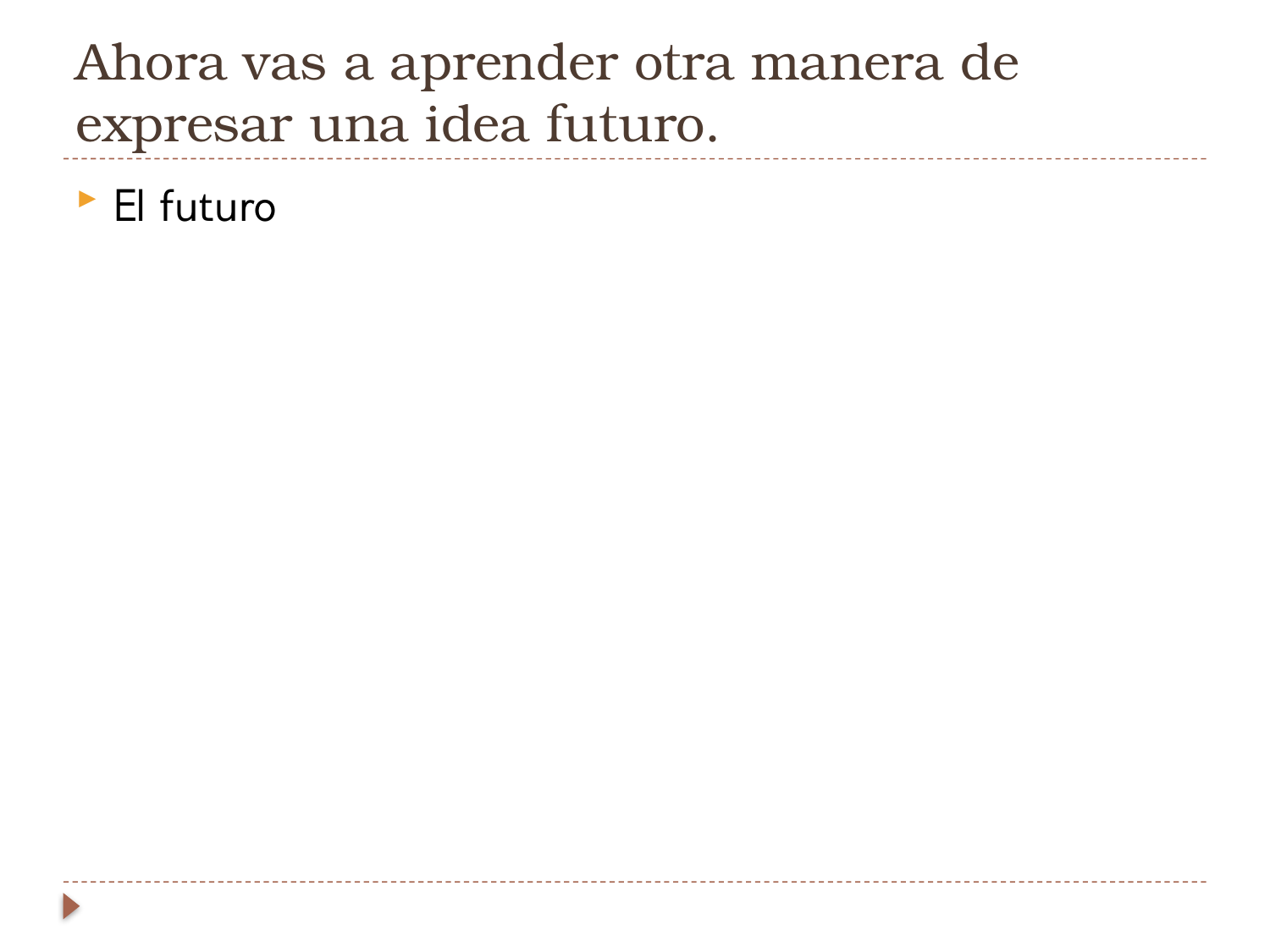

# Ahora vas a aprender otra manera de expresar una idea futuro.
El futuro